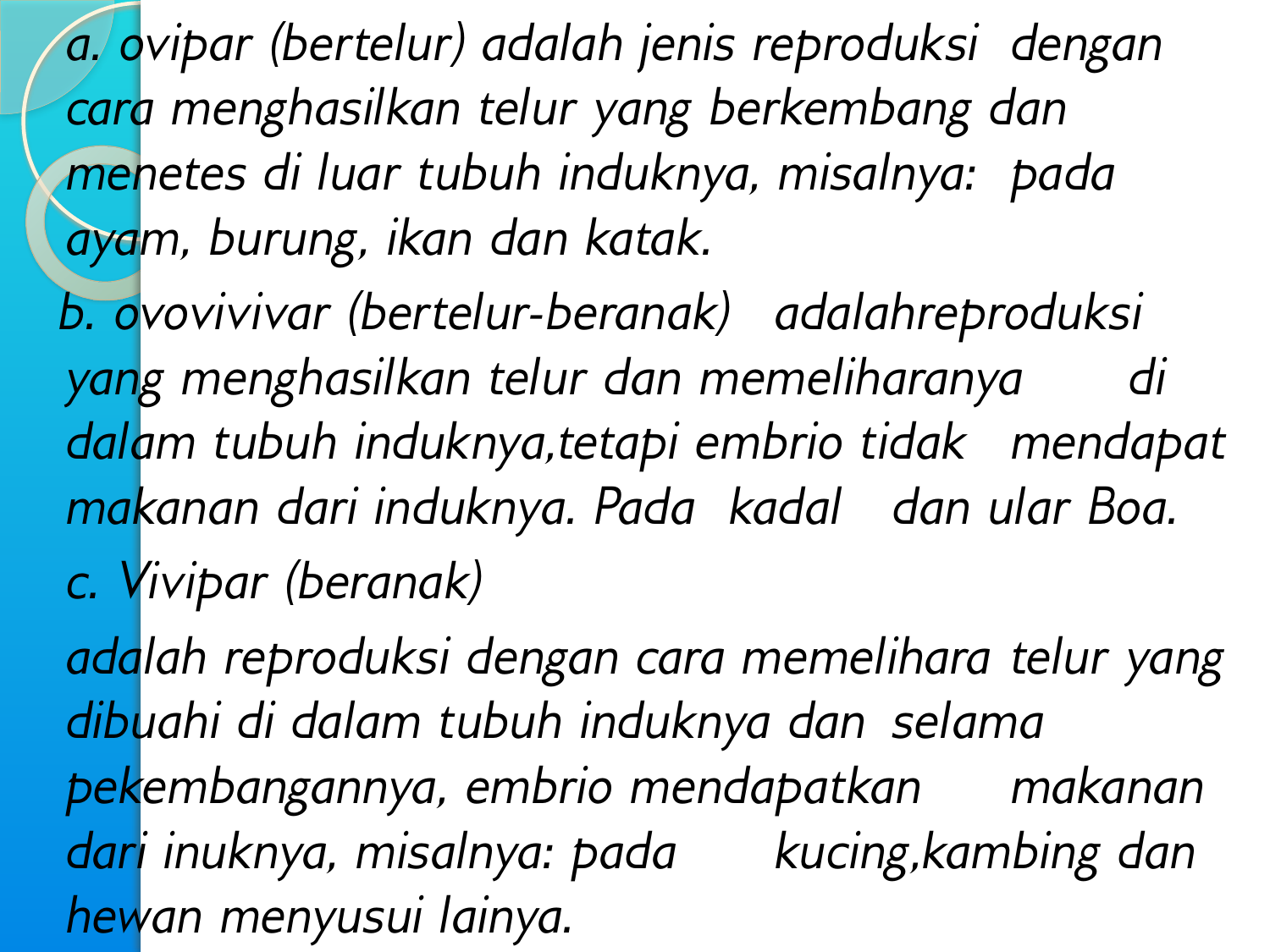

a. ovipar (bertelur) adalah jenis reproduksi 	dengan 	cara menghasilkan telur yang berkembang dan 	menetes di luar tubuh induknya, misalnya: 	pada ayam, burung, ikan dan katak.
  b. ovovivivar (bertelur-beranak) 	adalahreproduksi 	yang menghasilkan telur dan memeliharanya 	di dalam tubuh induknya,tetapi embrio tidak 	mendapat makanan dari induknya. Pada  kadal 	dan ular Boa.
	c. Vivipar (beranak)
		adalah reproduksi dengan cara memelihara 	telur yang dibuahi di dalam tubuh induknya dan 	selama pekembangannya, embrio mendapatkan 	makanan dari inuknya, misalnya: pada 	kucing,kambing dan hewan menyusui lainya.